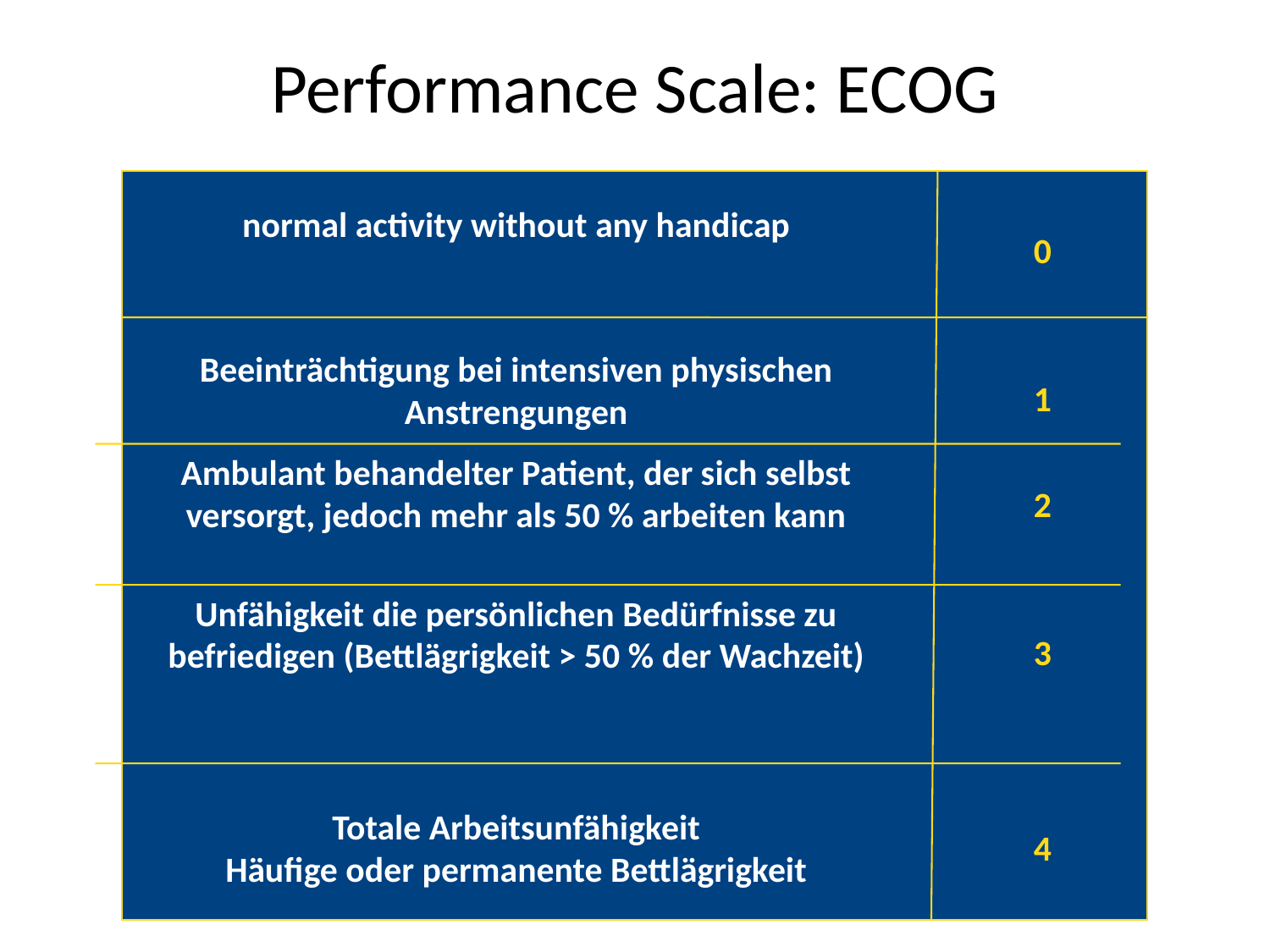

Performance Scale: ECOG

normal activity without any handicap

0

Beeinträchtigung bei intensiven physischen Anstrengungen
1

Ambulant behandelter Patient, der sich selbst versorgt, jedoch mehr als 50 % arbeiten kann
2

Unfähigkeit die persönlichen Bedürfnisse zu
befriedigen (Bettlägrigkeit > 50 % der Wachzeit)
3

Totale Arbeitsunfähigkeit
Häufige oder permanente Bettlägrigkeit
4